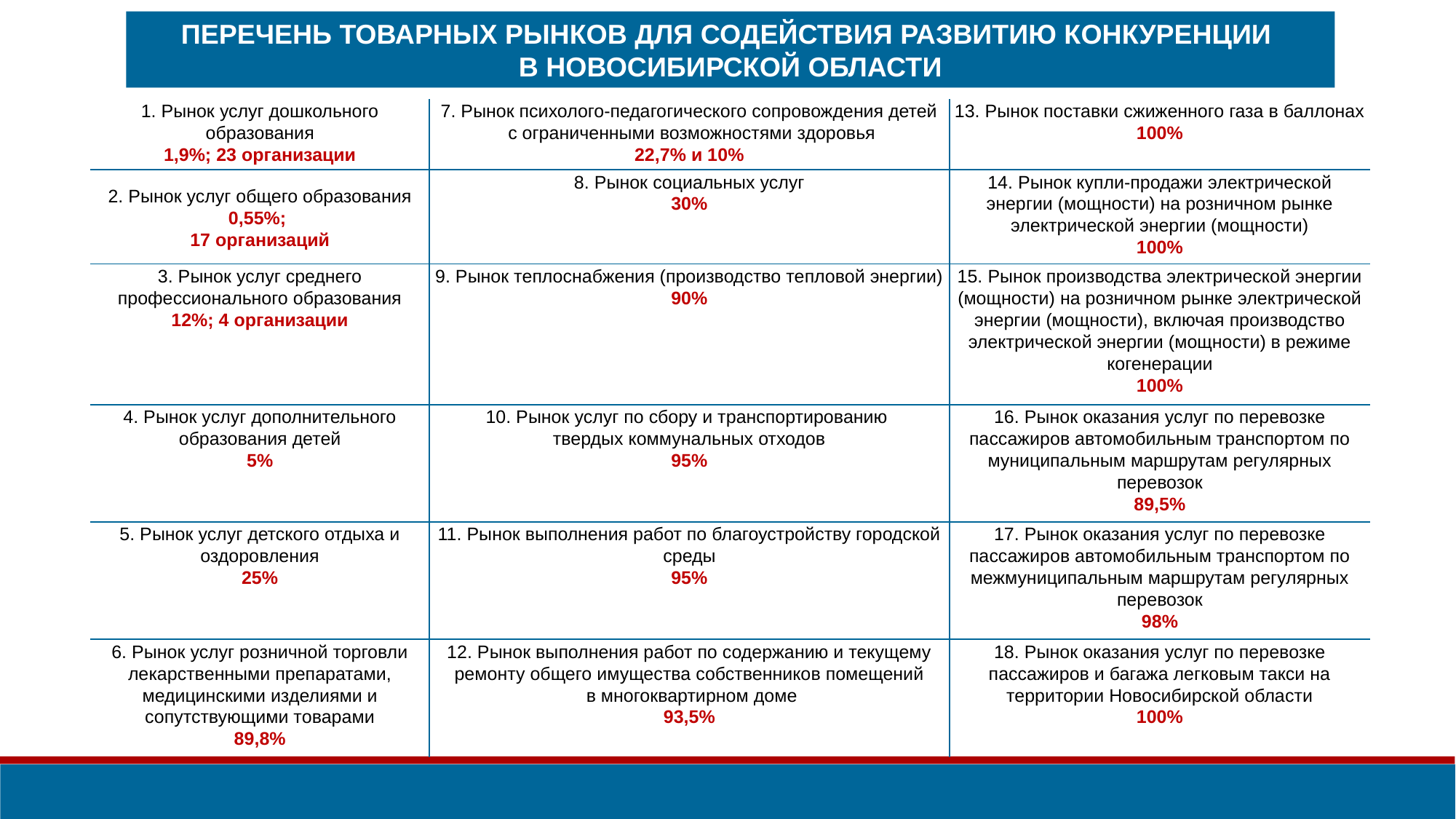

ПЕРЕЧЕНЬ ТОВАРНЫХ РЫНКОВ ДЛЯ СОДЕЙСТВИЯ РАЗВИТИЮ КОНКУРЕНЦИИ
В НОВОСИБИРСКОЙ ОБЛАСТИ
| 1. Рынок услуг дошкольного образования 1,9%; 23 организации | 7. Рынок психолого-педагогического сопровождения детей с ограниченными возможностями здоровья 22,7% и 10% | 13. Рынок поставки сжиженного газа в баллонах 100% |
| --- | --- | --- |
| 2. Рынок услуг общего образования 0,55%; 17 организаций | 8. Рынок социальных услуг 30% | 14. Рынок купли-продажи электрической энергии (мощности) на розничном рынке электрической энергии (мощности) 100% |
| 3. Рынок услуг среднего профессионального образования 12%; 4 организации | 9. Рынок теплоснабжения (производство тепловой энергии) 90% | 15. Рынок производства электрической энергии (мощности) на розничном рынке электрической энергии (мощности), включая производство электрической энергии (мощности) в режиме когенерации 100% |
| 4. Рынок услуг дополнительного образования детей 5% | 10. Рынок услуг по сбору и транспортированию твердых коммунальных отходов 95% | 16. Рынок оказания услуг по перевозке пассажиров автомобильным транспортом по муниципальным маршрутам регулярных перевозок 89,5% |
| 5. Рынок услуг детского отдыха и оздоровления 25% | 11. Рынок выполнения работ по благоустройству городской среды 95% | 17. Рынок оказания услуг по перевозке пассажиров автомобильным транспортом по межмуниципальным маршрутам регулярных перевозок 98% |
| 6. Рынок услуг розничной торговли лекарственными препаратами, медицинскими изделиями и сопутствующими товарами 89,8% | 12. Рынок выполнения работ по содержанию и текущему ремонту общего имущества собственников помещений в многоквартирном доме 93,5% | 18. Рынок оказания услуг по перевозке пассажиров и багажа легковым такси на территории Новосибирской области 100% |